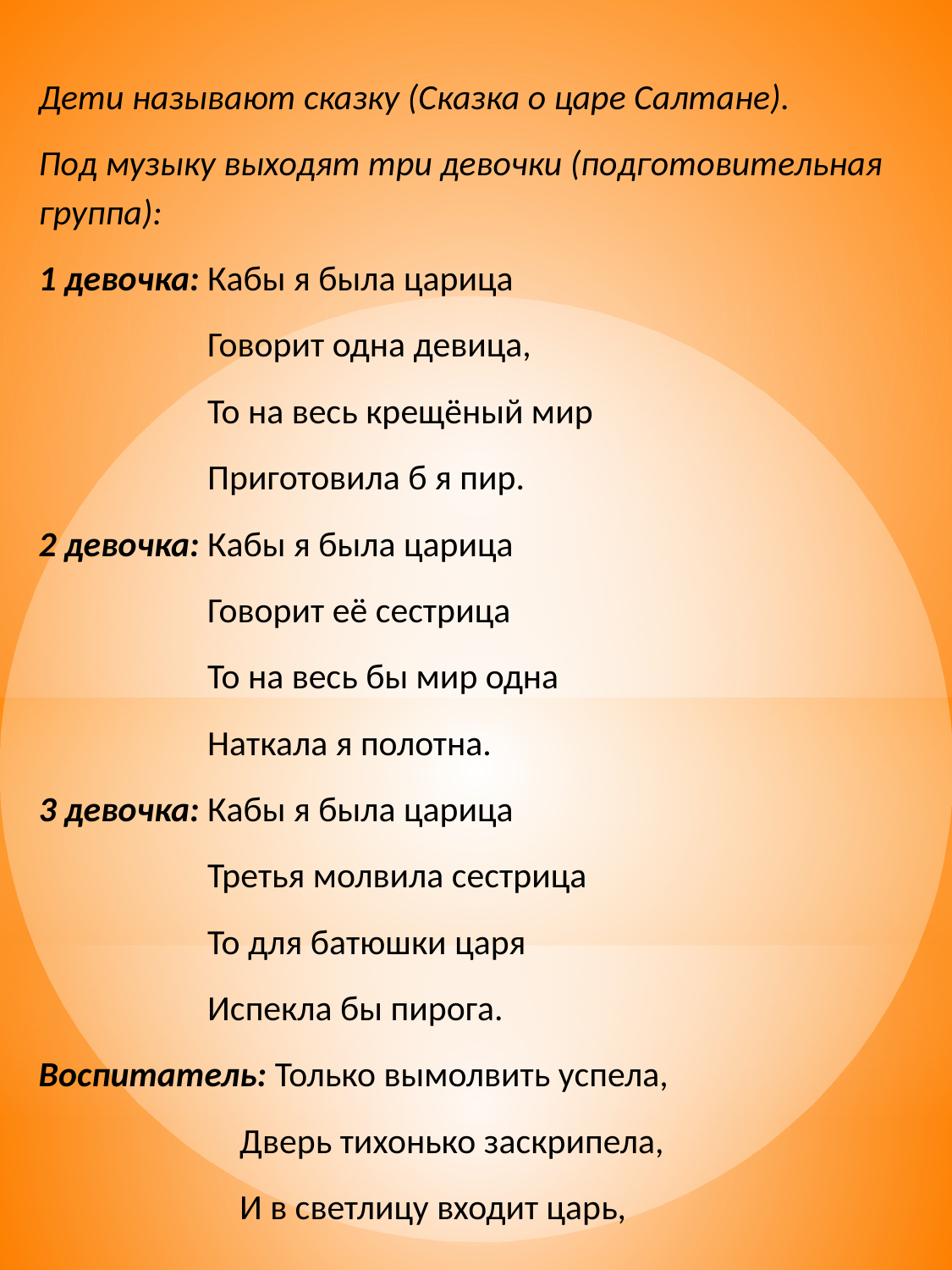

Дети называют сказку (Сказка о царе Салтане).
Под музыку выходят три девочки (подготовительная группа):
1 девочка: Кабы я была царица
                     Говорит одна девица,
                     То на весь крещёный мир
                     Приготовила б я пир.
2 девочка: Кабы я была царица
                     Говорит её сестрица
                     То на весь бы мир одна
                     Наткала я полотна.
3 девочка: Кабы я была царица
                     Третья молвила сестрица
                     То для батюшки царя
                     Испекла бы пирога.
Воспитатель: Только вымолвить успела,
                         Дверь тихонько заскрипела,
                         И в светлицу входит царь,